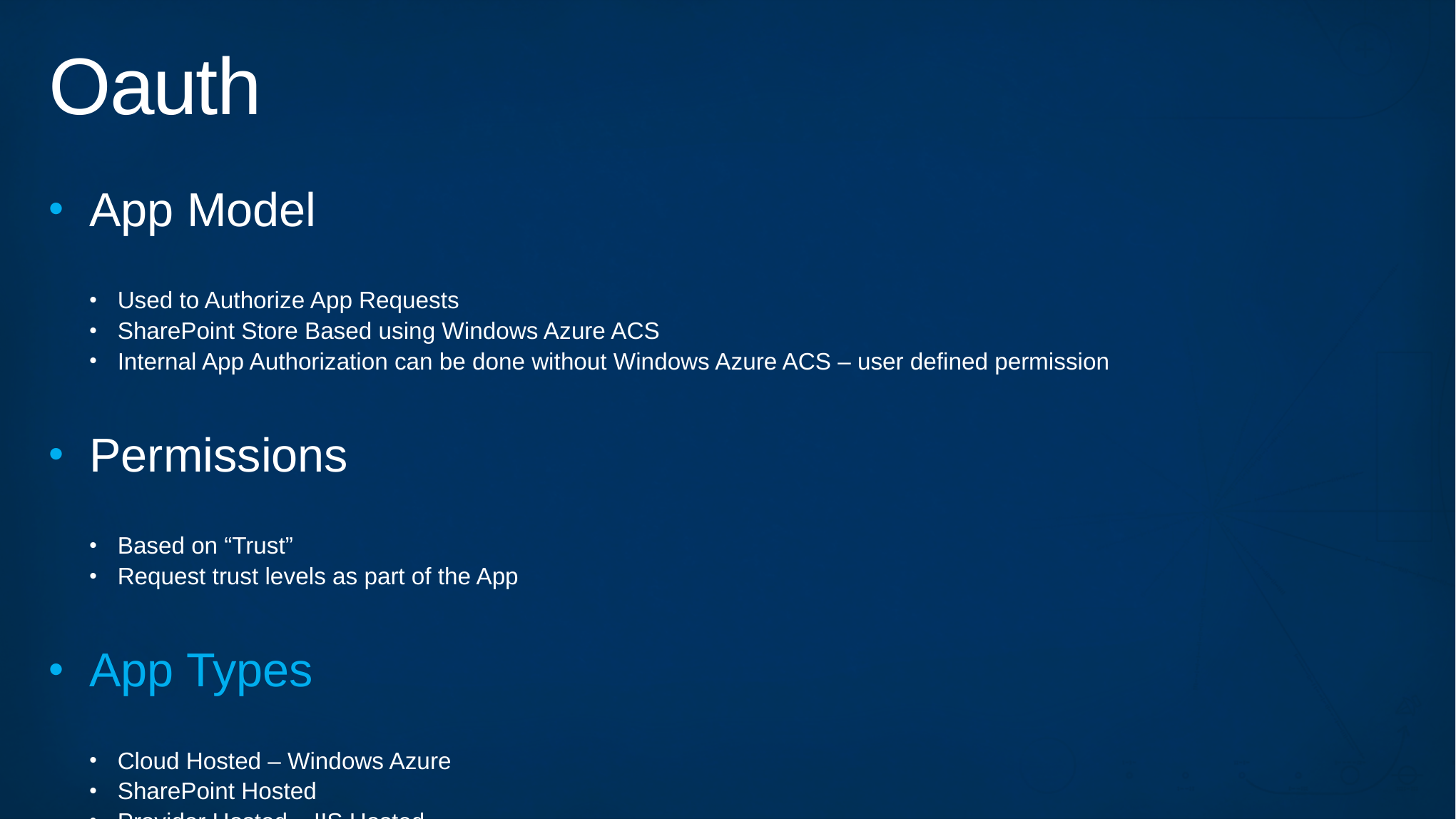

# Oauth
App Model

Used to Authorize App Requests
SharePoint Store Based using Windows Azure ACS
Internal App Authorization can be done without Windows Azure ACS – user defined permission

Permissions

Based on “Trust”
Request trust levels as part of the App

App Types

Cloud Hosted – Windows Azure
SharePoint Hosted
Provider Hosted – IIS Hosted